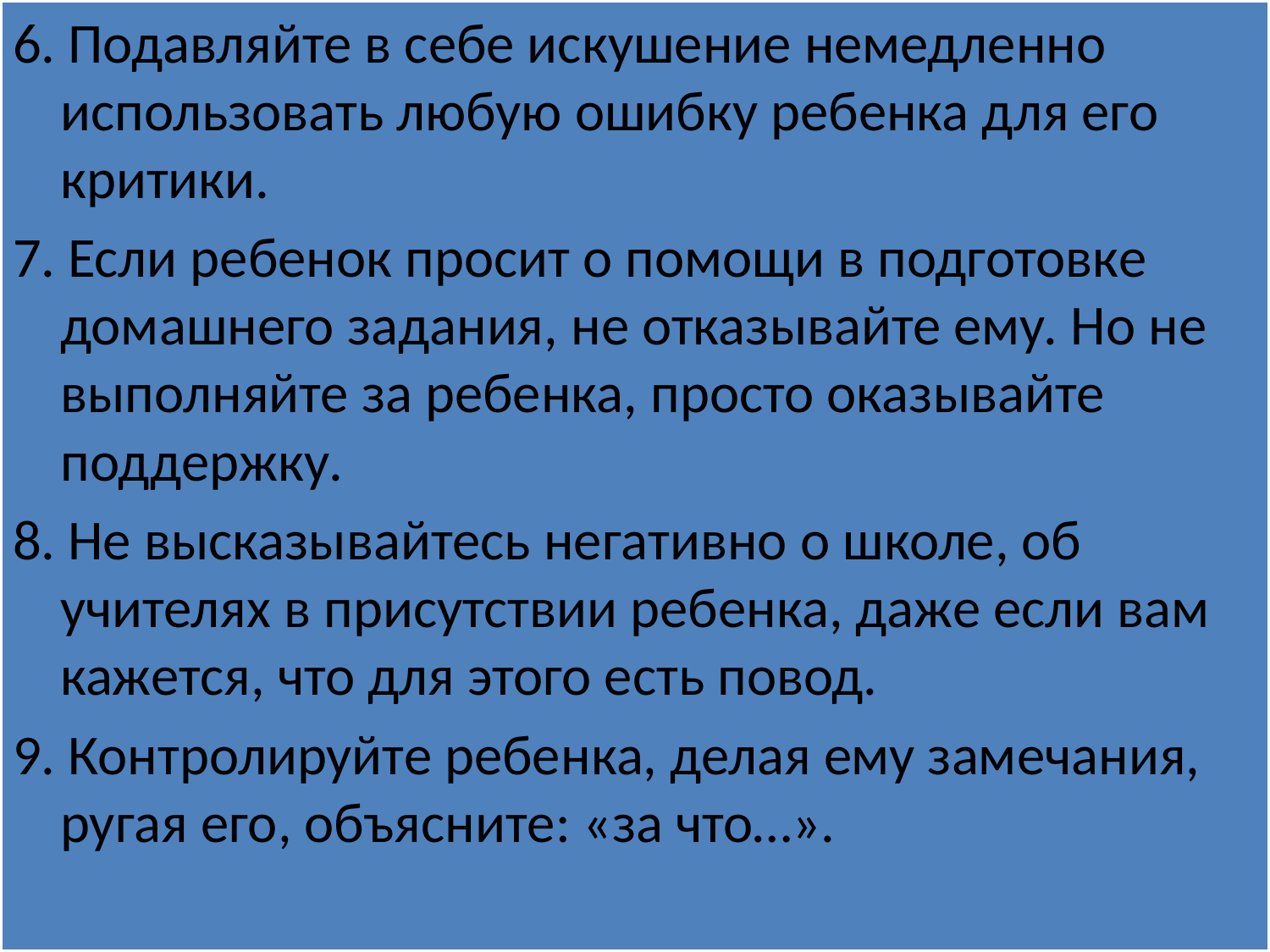

6. Подавляйте в себе искушение немедленно использовать любую ошибку ребенка для его критики.
7. Если ребенок просит о помощи в подготовке домашнего задания, не отказывайте ему. Но не выполняйте за ребенка, просто оказывайте поддержку.
8. Не высказывайтесь негативно о школе, об учителях в присутствии ребенка, даже если вам кажется, что для этого есть повод.
9. Контролируйте ребенка, делая ему замечания, ругая его, объясните: «за что…».

#